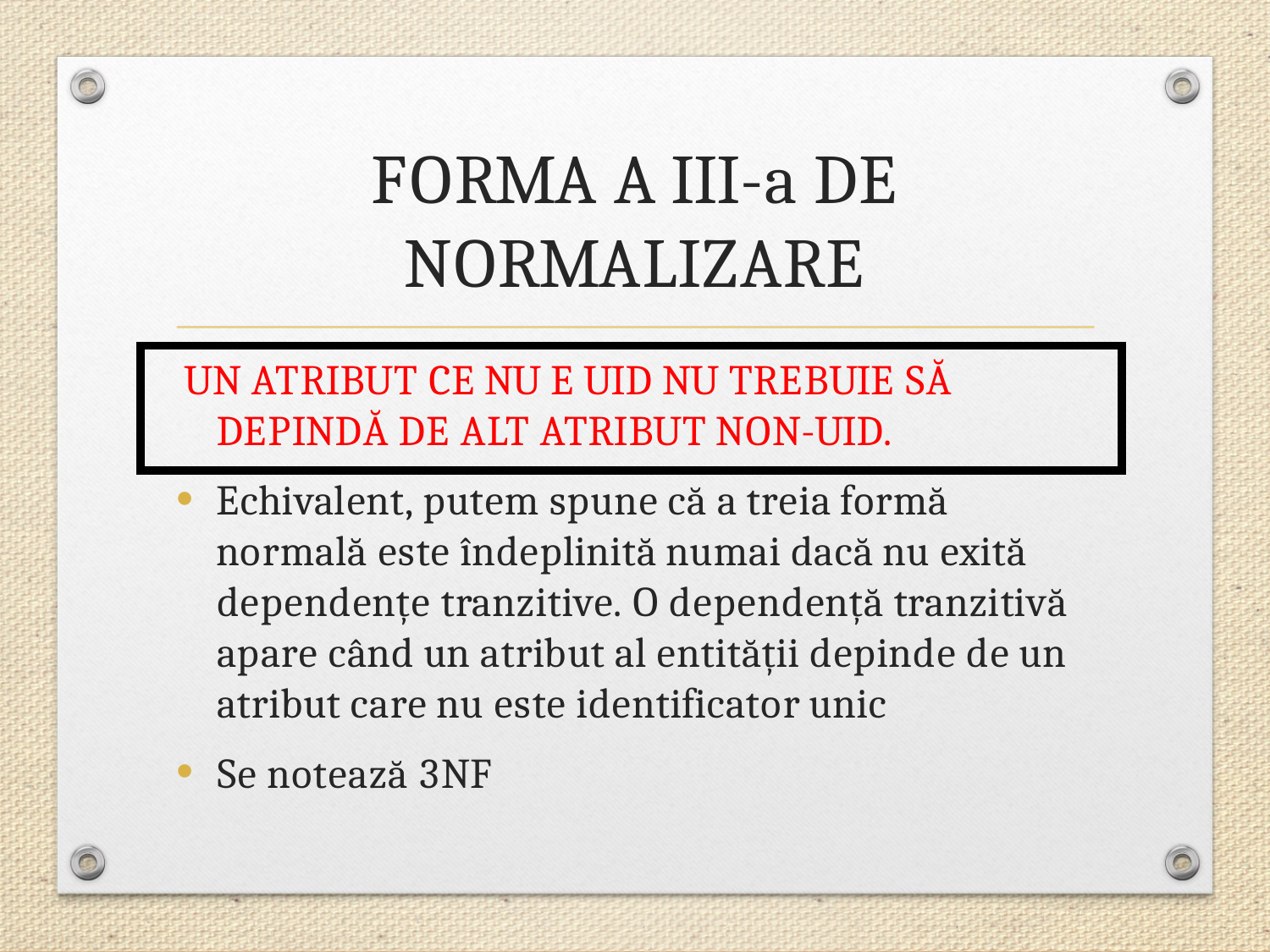

# FORMA A III-a DE NORMALIZARE

 UN ATRIBUT CE NU E UID NU TREBUIE SĂ DEPINDĂ DE ALT ATRIBUT NON-UID.
Echivalent, putem spune că a treia formă normală este îndeplinită numai dacă nu exită dependenţe tranzitive. O dependenţă tranzitivă apare când un atribut al entităţii depinde de un atribut care nu este identificator unic
Se notează 3NF